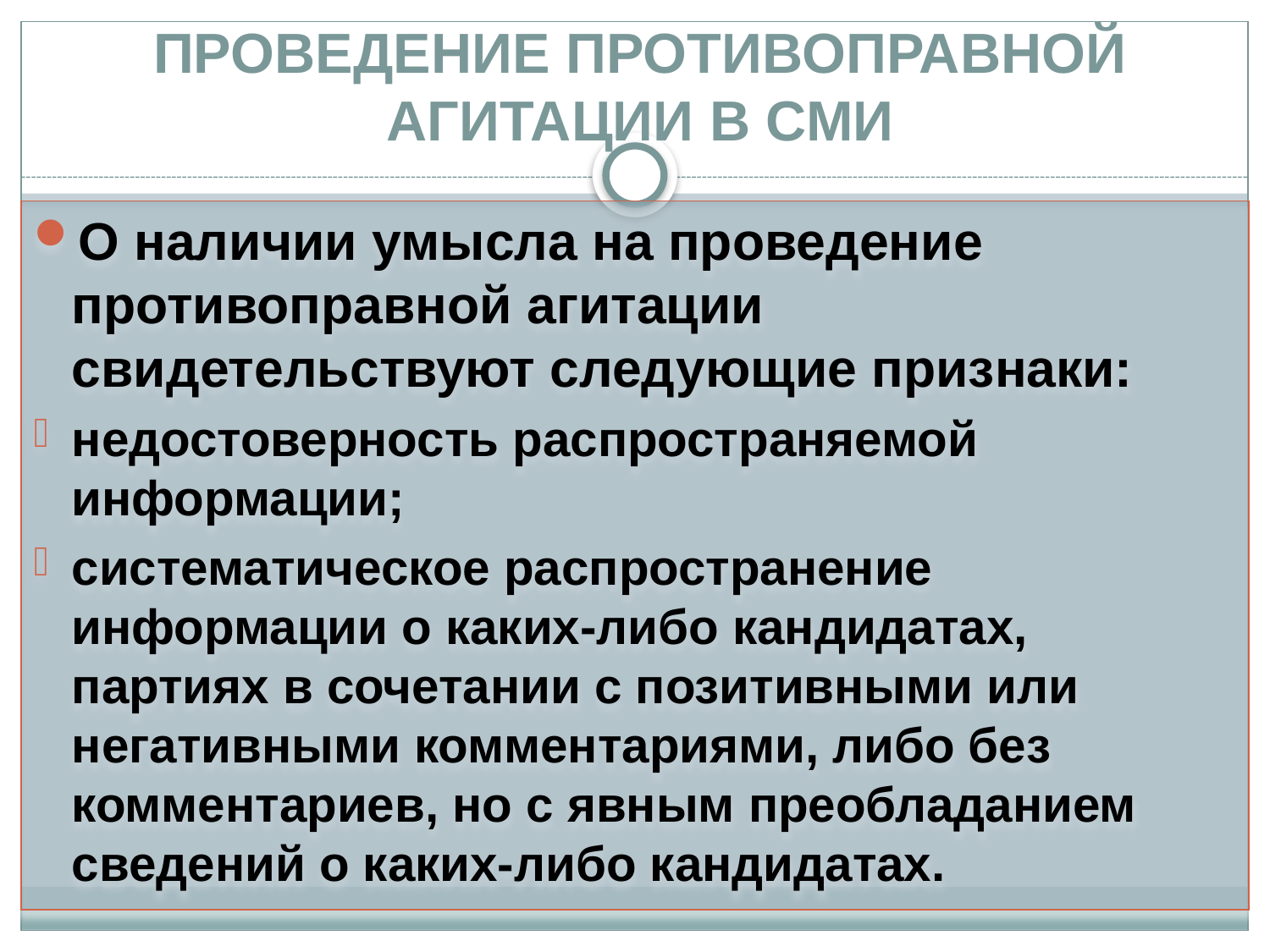

# ПРОВЕДЕНИЕ ПРОТИВОПРАВНОЙ АГИТАЦИИ В СМИ
О наличии умысла на проведение противоправной агитации свидетельствуют следующие признаки:
недостоверность распространяемой информации;
систематическое распространение информации о каких-либо кандидатах, партиях в сочетании с позитивными или негативными комментариями, либо без комментариев, но с явным преобладанием сведений о каких-либо кандидатах.